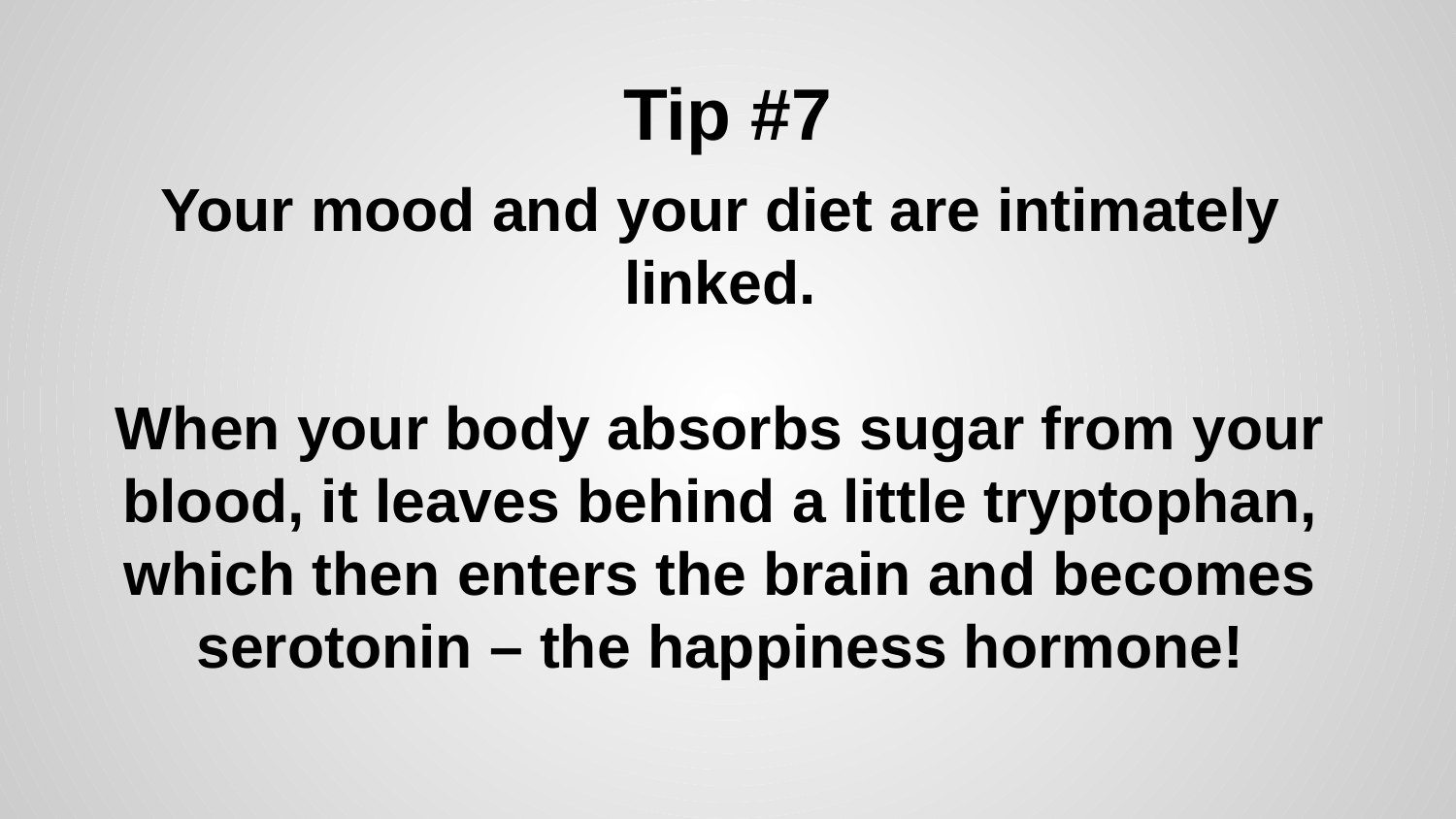

# Tip #7

Your mood and your diet are intimately linked.

When your body absorbs sugar from your blood, it leaves behind a little tryptophan, which then enters the brain and becomes serotonin – the happiness hormone!